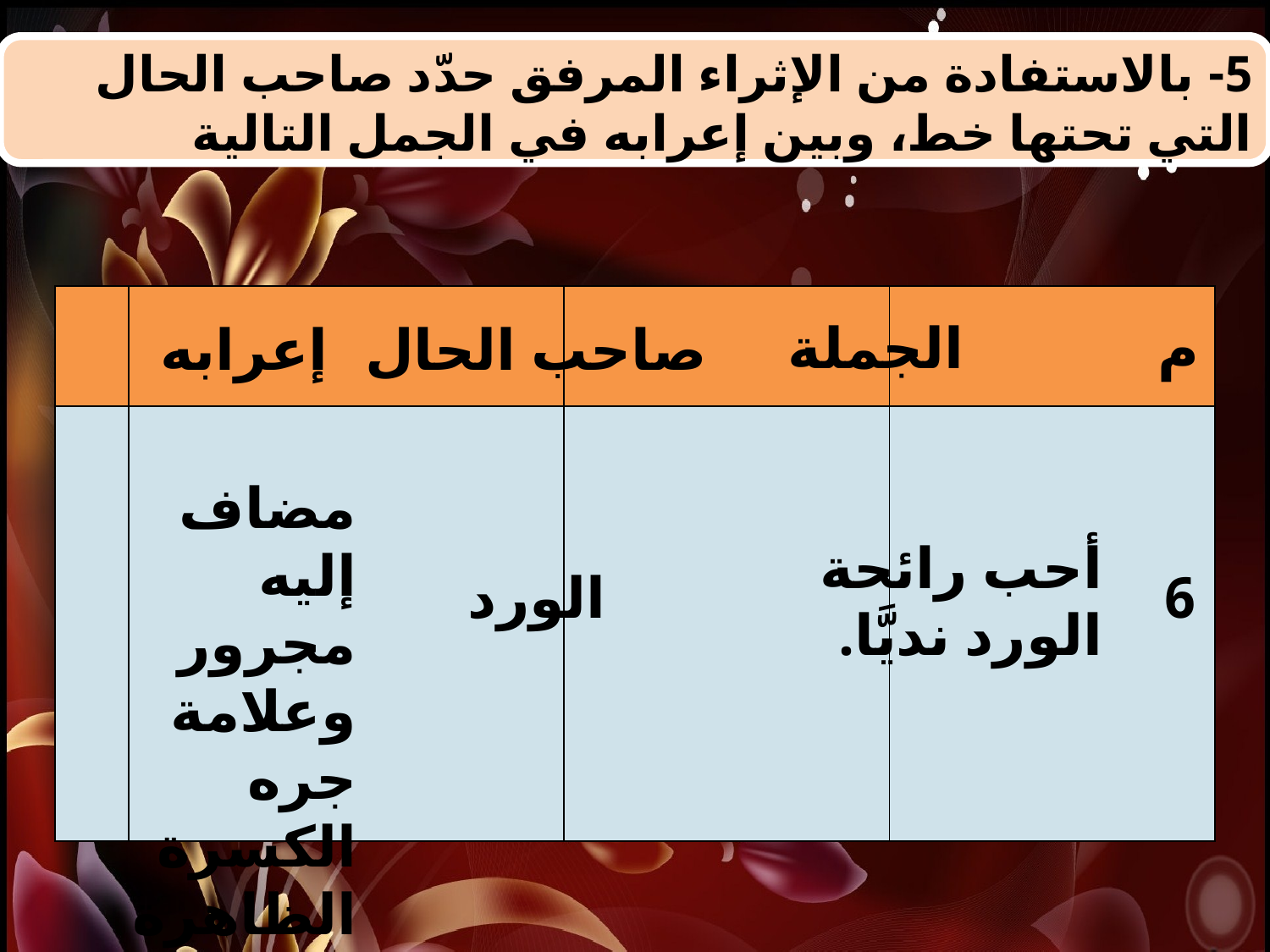

5- بالاستفادة من الإثراء المرفق حدّد صاحب الحال التي تحتها خط، وبين إعرابه في الجمل التالية
|  |  |  |  |
| --- | --- | --- | --- |
|  |  |  |  |
الجملة
م
إعرابه
صاحب الحال
مضاف إليه مجرور وعلامة جره الكسرة الظاهرة
أحب رائحة الورد نديَّا.
الورد
6